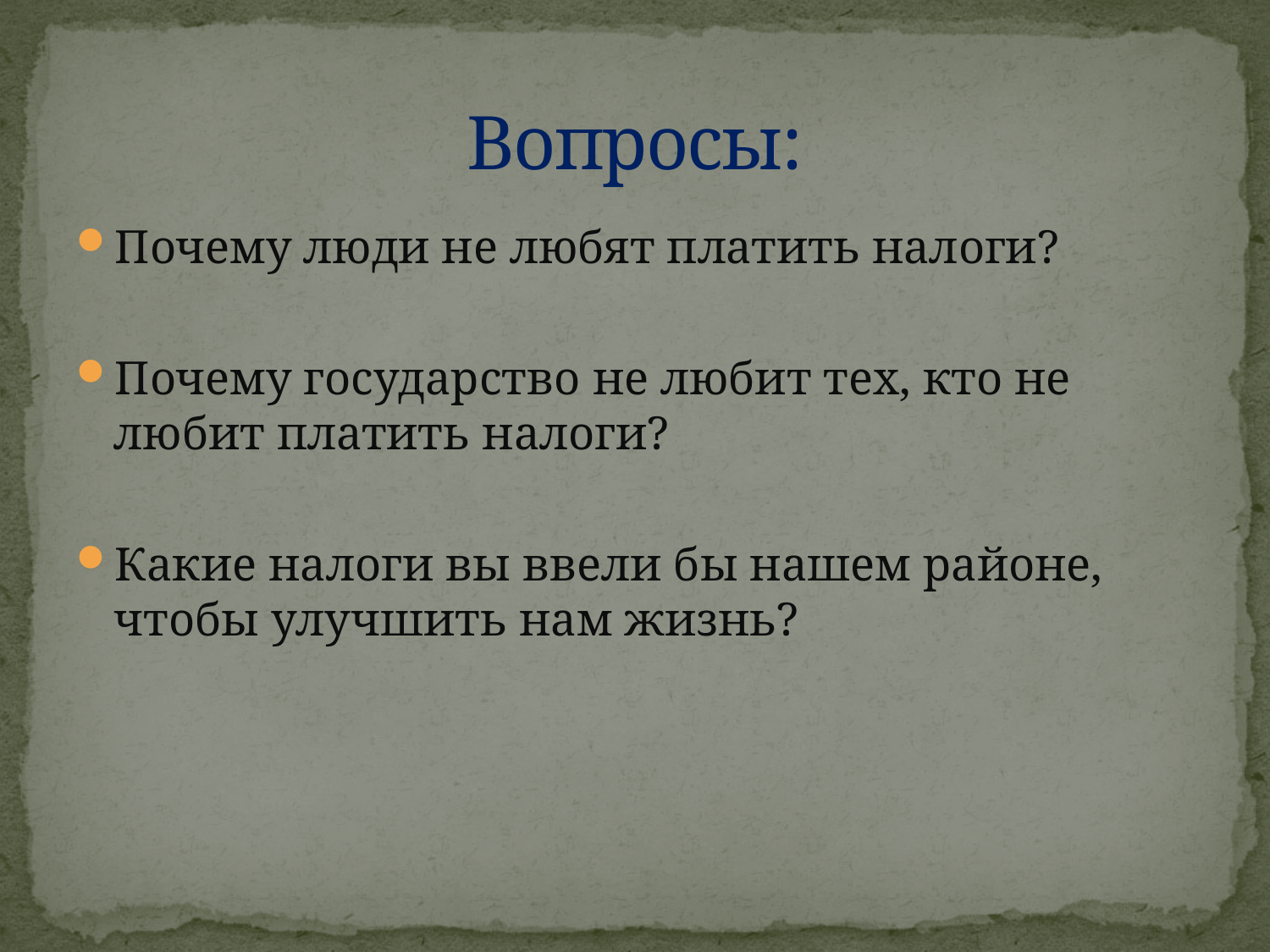

# Вопросы:
Почему люди не любят платить налоги?

Почему государство не любит тех, кто не любит платить налоги?

Какие налоги вы ввели бы нашем районе, чтобы улучшить нам жизнь?